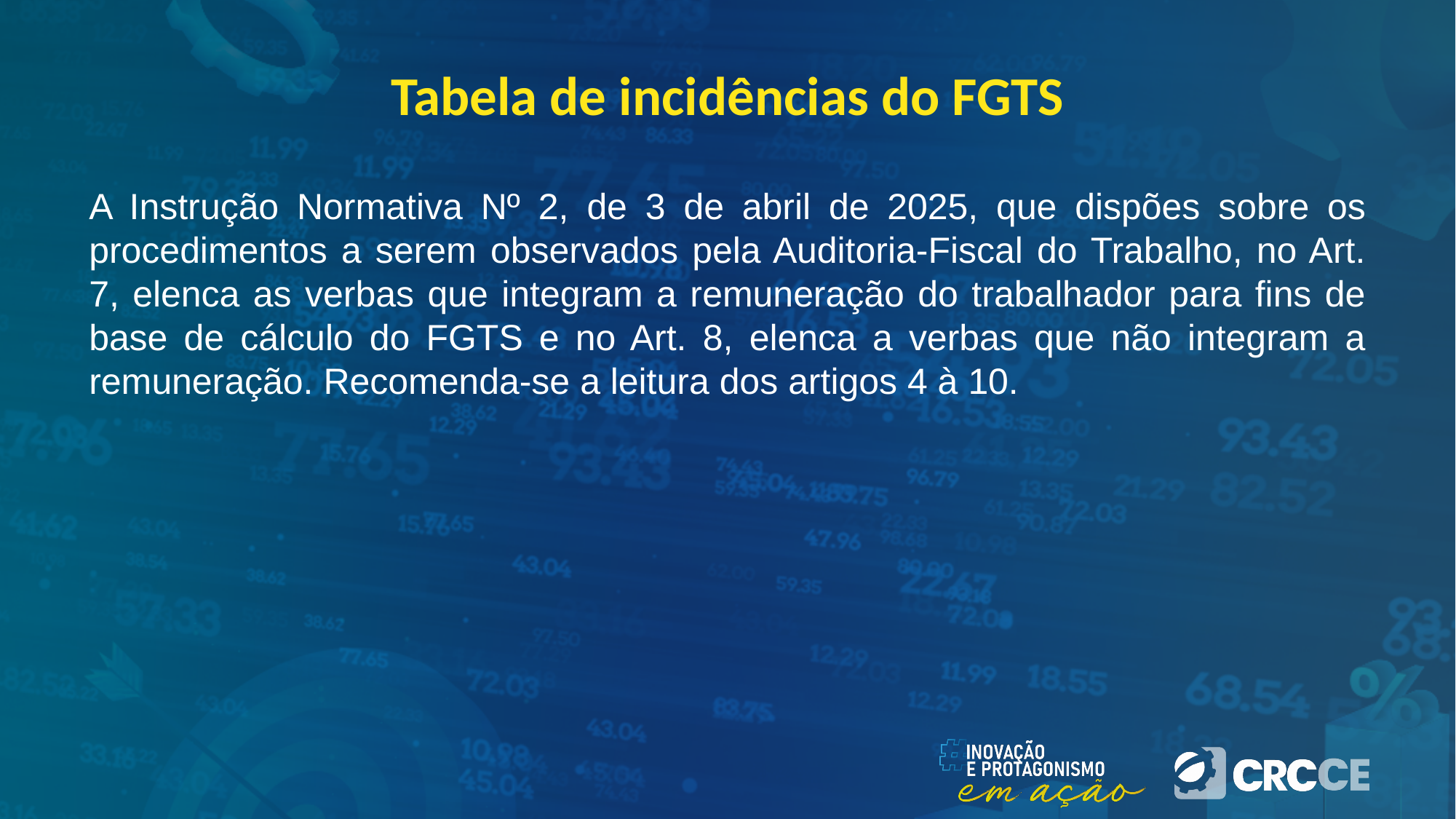

# Tabela de incidências do FGTS
A Instrução Normativa Nº 2, de 3 de abril de 2025, que dispões sobre os procedimentos a serem observados pela Auditoria-Fiscal do Trabalho, no Art. 7, elenca as verbas que integram a remuneração do trabalhador para fins de base de cálculo do FGTS e no Art. 8, elenca a verbas que não integram a remuneração. Recomenda-se a leitura dos artigos 4 à 10.